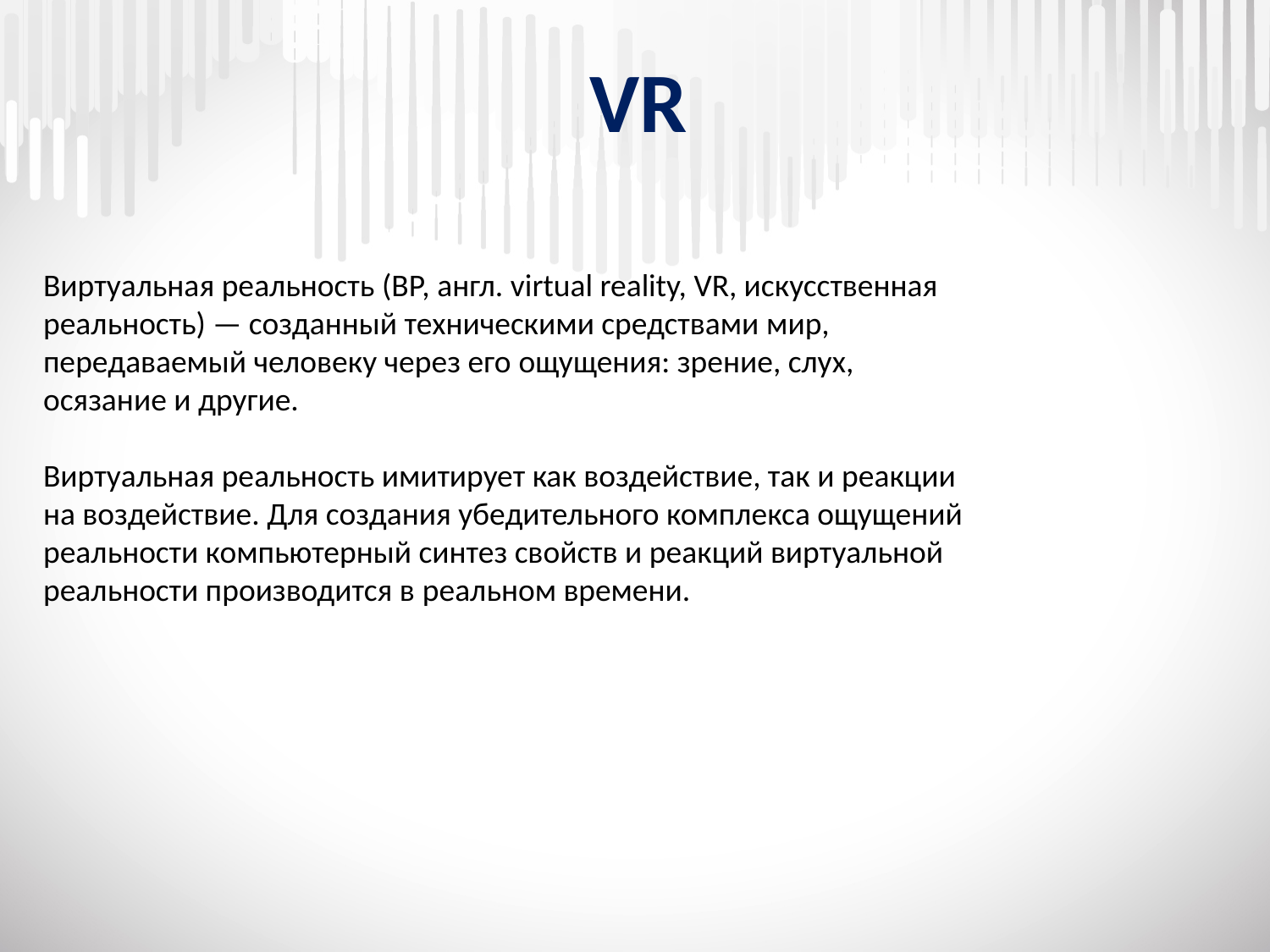

# VR
Виртуальная реальность (ВР, англ. virtual reality, VR, искусственная реальность) — созданный техническими средствами мир, передаваемый человеку через его ощущения: зрение, слух, осязание и другие.

Виртуальная реальность имитирует как воздействие, так и реакции на воздействие. Для создания убедительного комплекса ощущений реальности компьютерный синтез свойств и реакций виртуальной реальности производится в реальном времени.